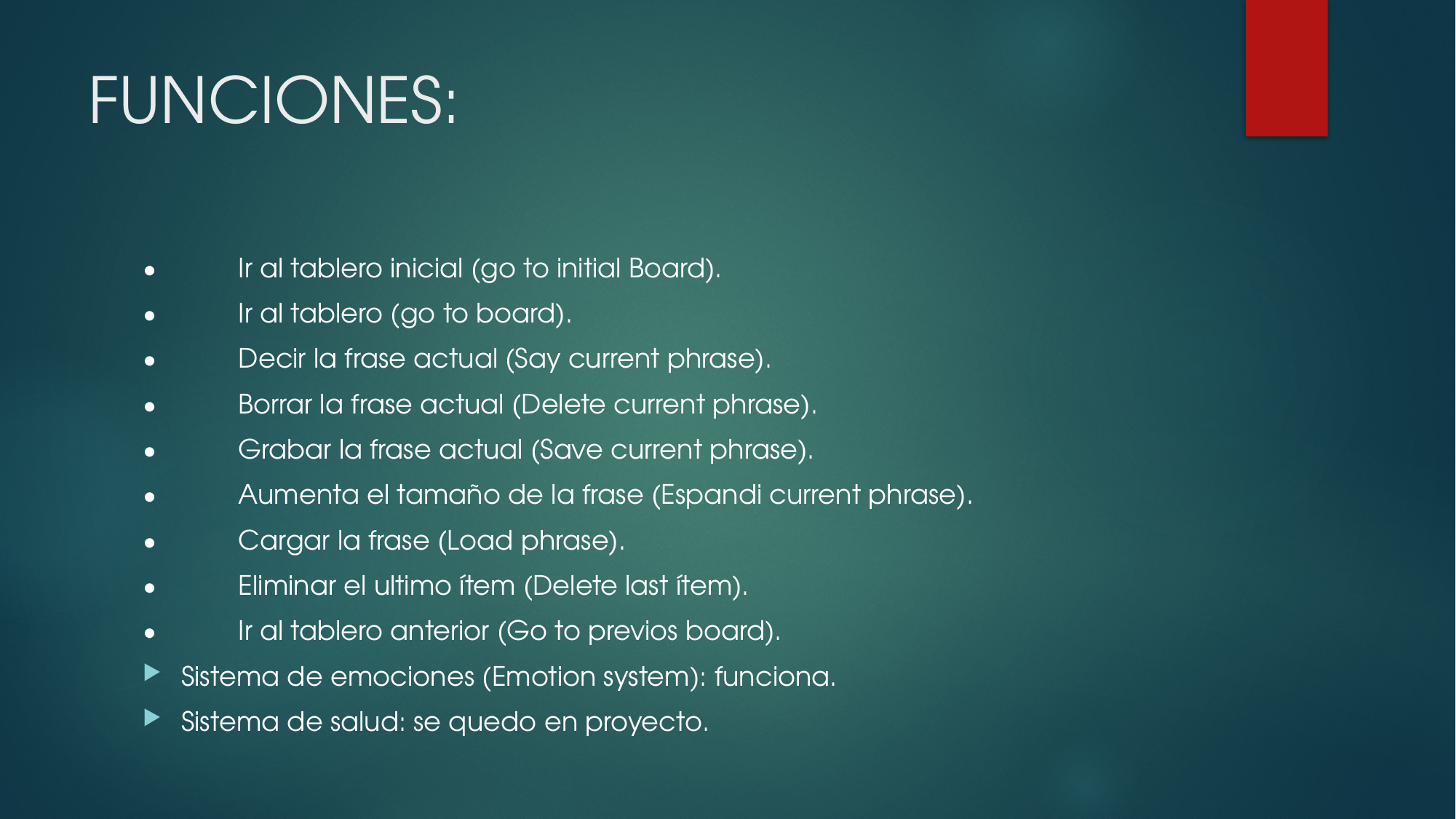

# FUNCIONES:
•	Ir al tablero inicial (go to initial Board).
•	Ir al tablero (go to board).
•	Decir la frase actual (Say current phrase).
•	Borrar la frase actual (Delete current phrase).
•	Grabar la frase actual (Save current phrase).
•	Aumenta el tamaño de la frase (Espandi current phrase).
•	Cargar la frase (Load phrase).
•	Eliminar el ultimo ítem (Delete last ítem).
•	Ir al tablero anterior (Go to previos board).
Sistema de emociones (Emotion system): funciona.
Sistema de salud: se quedo en proyecto.